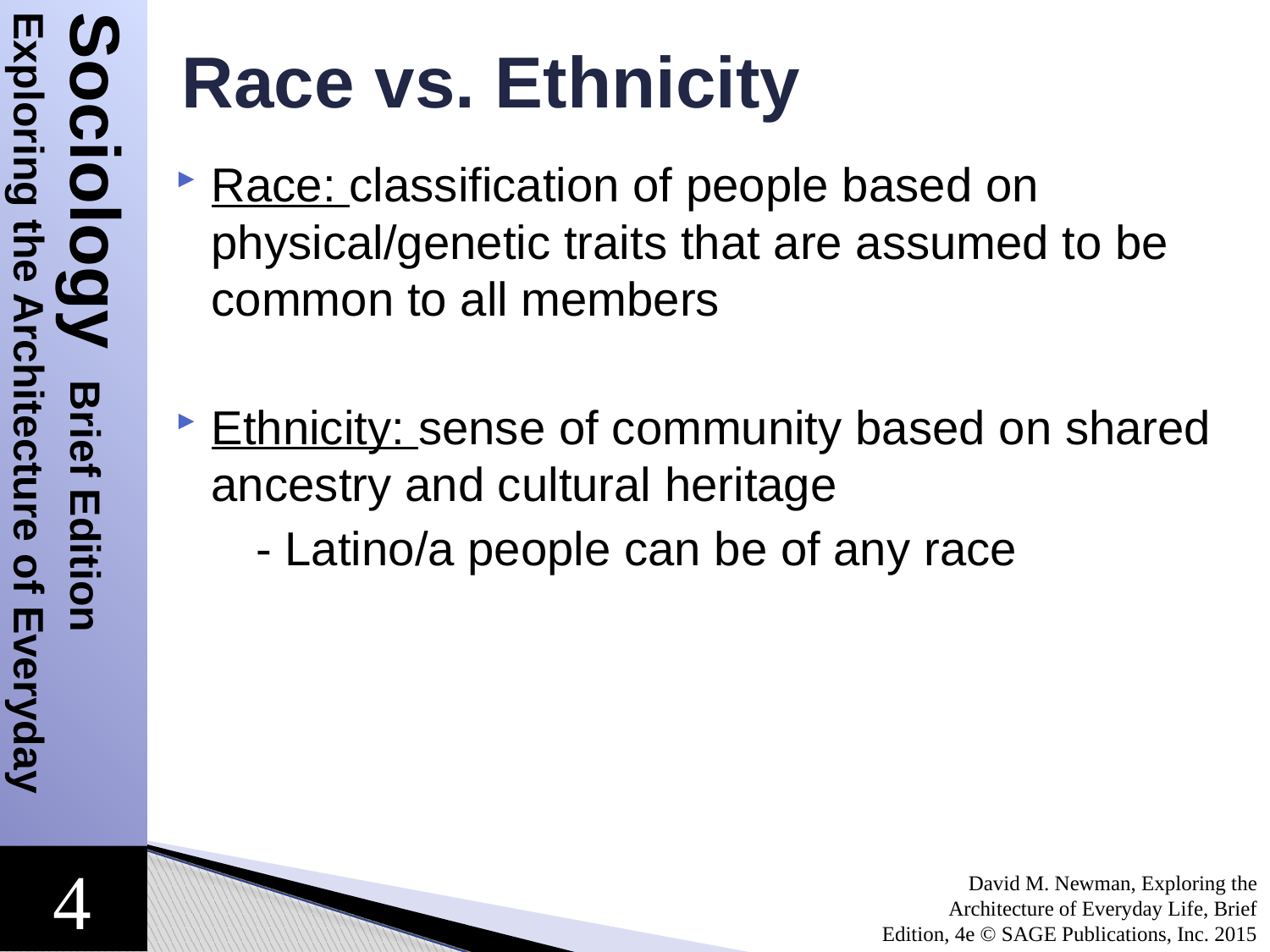

# Race vs. Ethnicity
Race: classification of people based on physical/genetic traits that are assumed to be common to all members

Ethnicity: sense of community based on shared ancestry and cultural heritage
      - Latino/a people can be of any race

David M. Newman, Exploring the Architecture of Everyday Life, Brief Edition, 4e © SAGE Publications, Inc. 2015